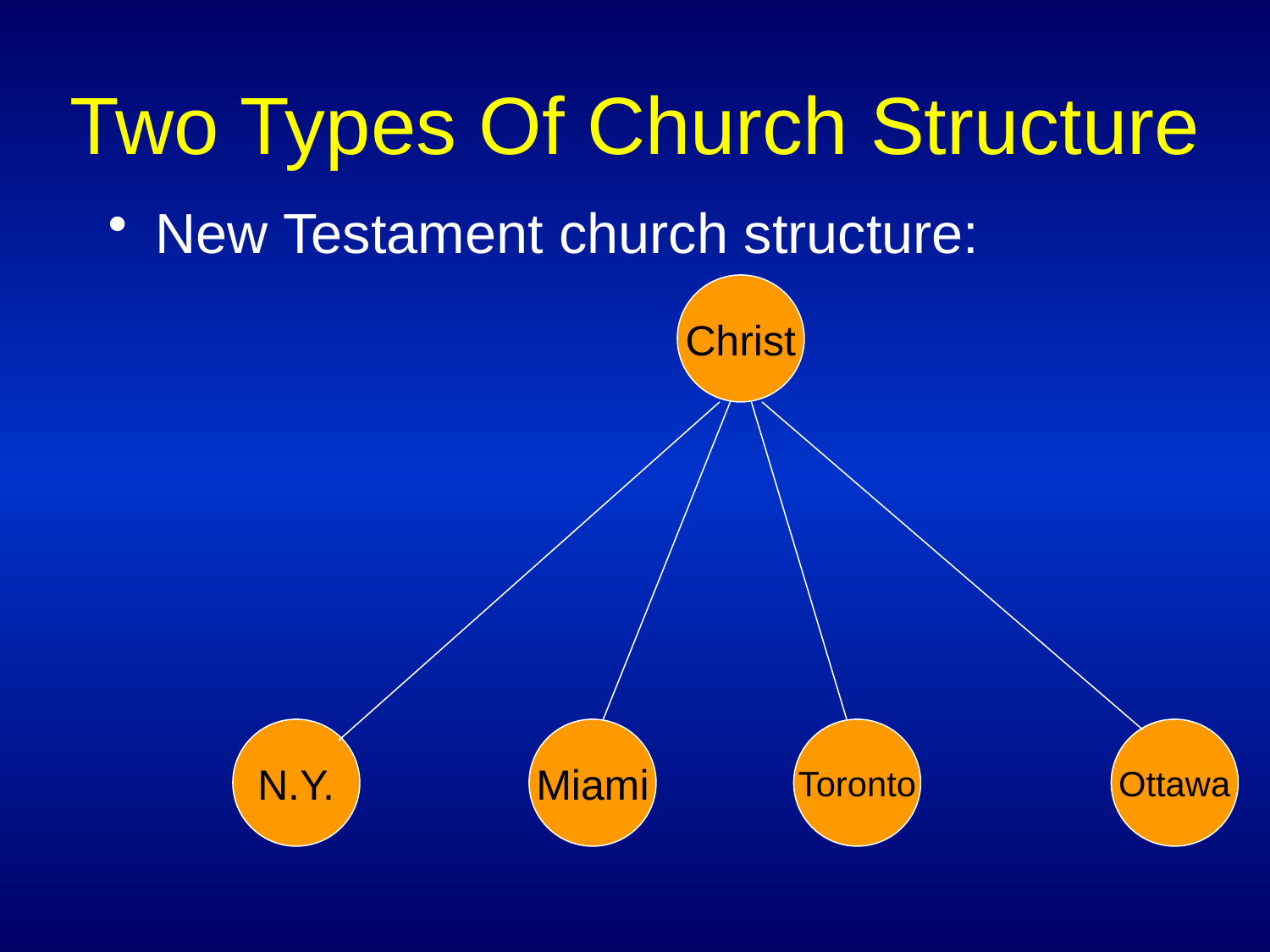

# Two Types Of Church Structure
New Testament church structure:
Christ

N.Y.
Miami
Toronto
Ottawa